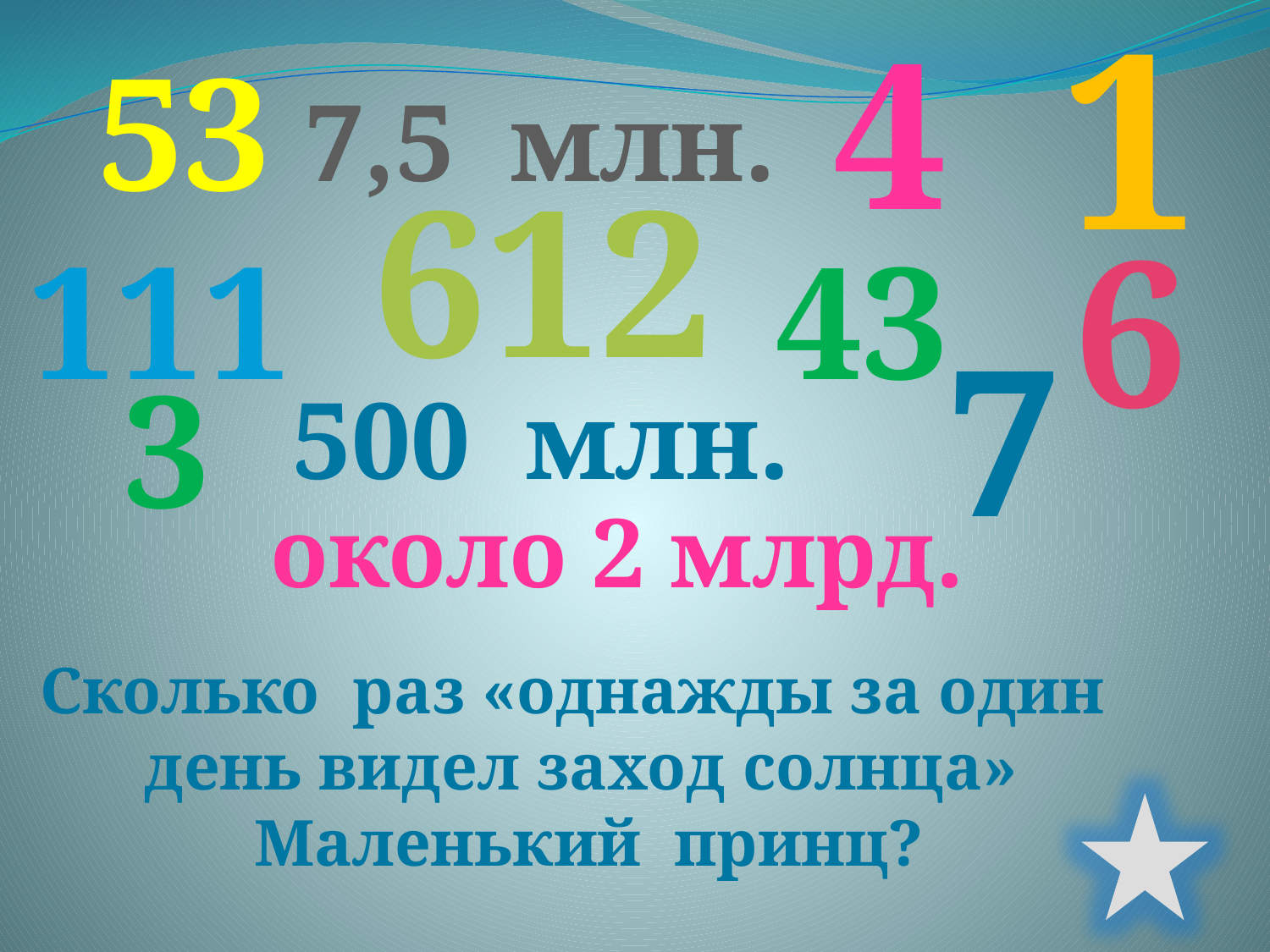

4
1
53
7,5  млн.
612
6
111
43
7
3
500  млн.
около 2 млрд.
Сколько  раз «однажды за один
день видел заход солнца»
 Маленький  принц?